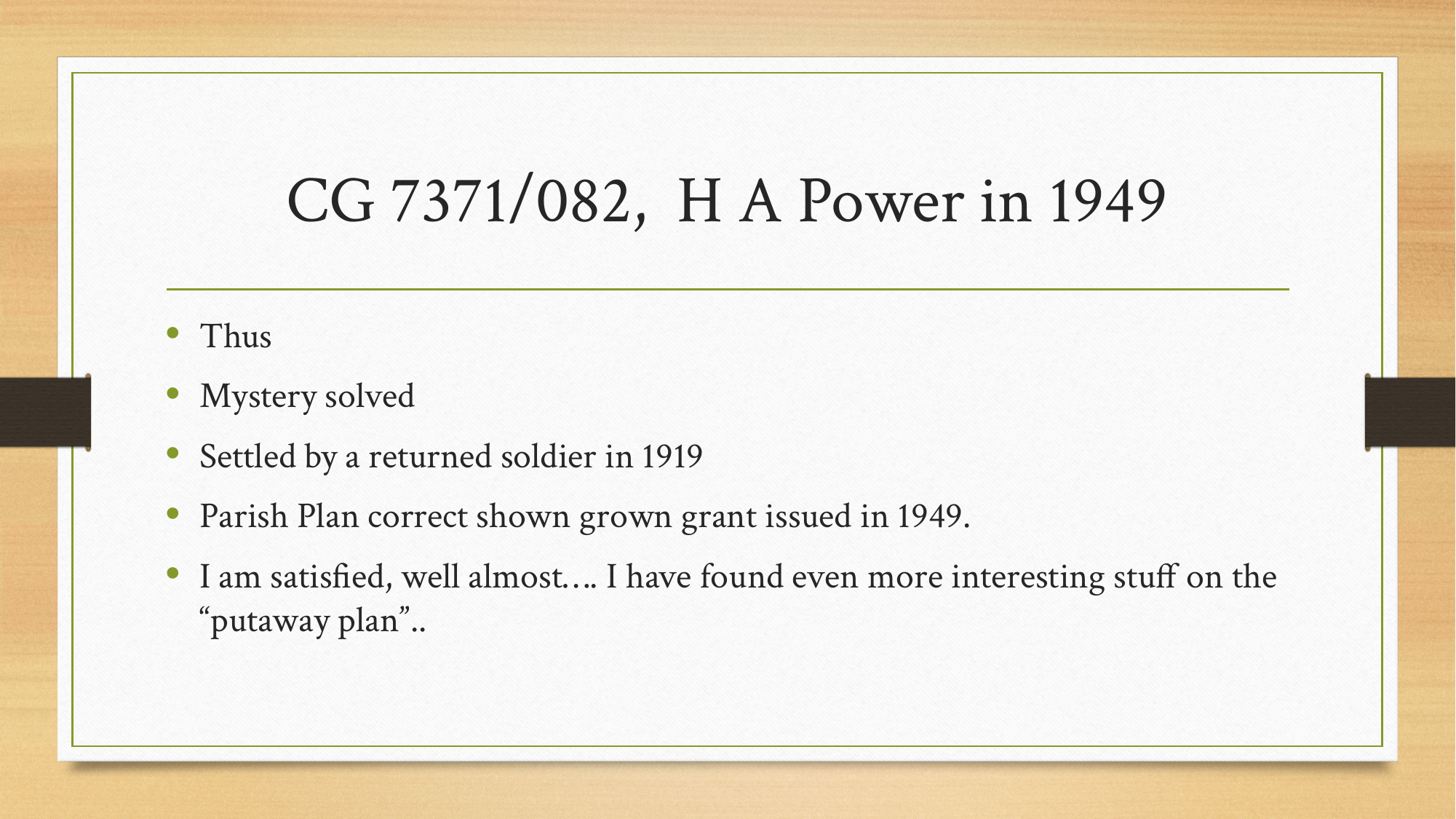

# CG 7371/082,  H A Power in 1949
Thus
Mystery solved
Settled by a returned soldier in 1919
Parish Plan correct shown grown grant issued in 1949.
I am satisfied, well almost…. I have found even more interesting stuff on the “putaway plan”..